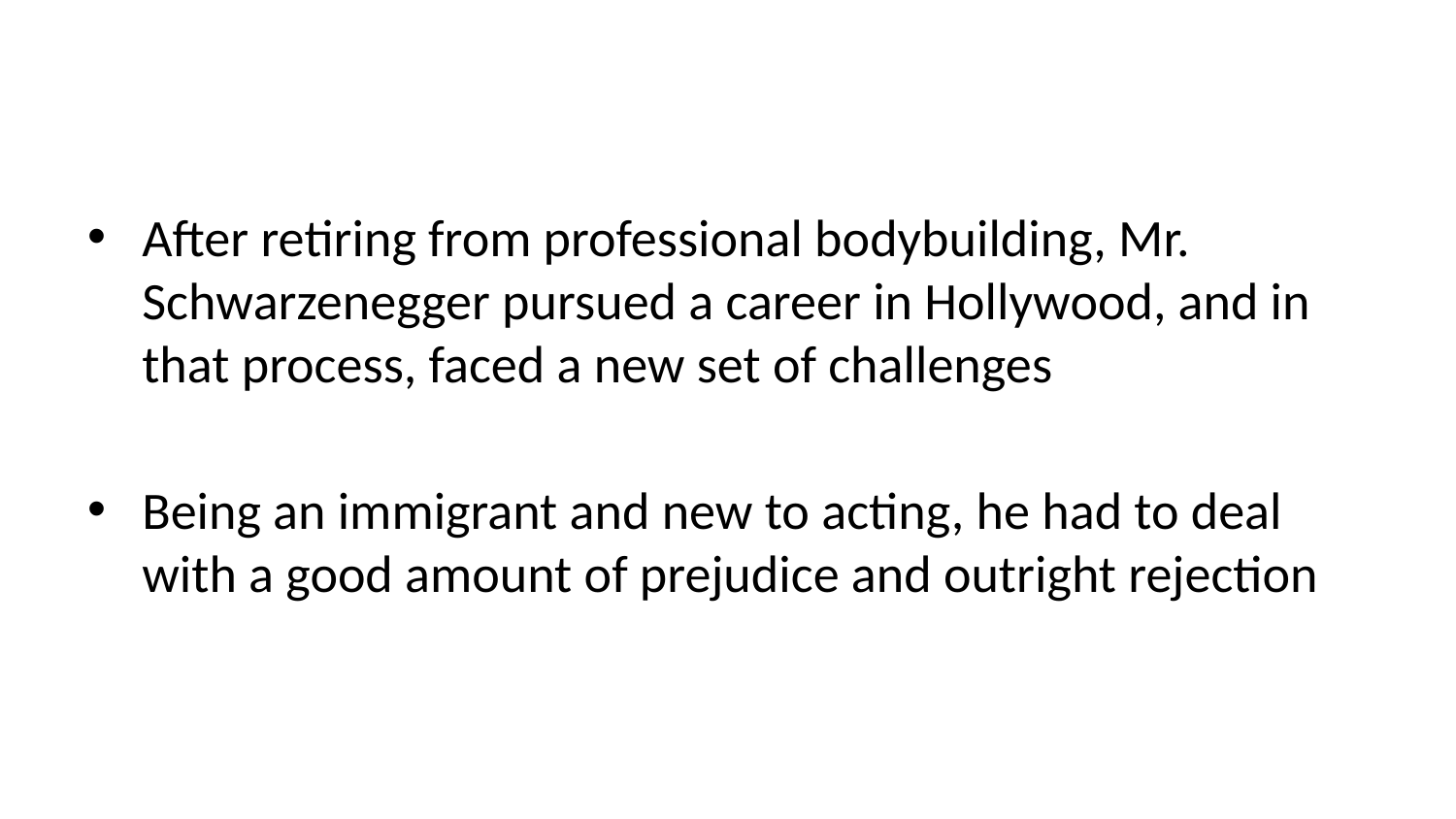

After retiring from professional bodybuilding, Mr. Schwarzenegger pursued a career in Hollywood, and in that process, faced a new set of challenges

Being an immigrant and new to acting, he had to deal with a good amount of prejudice and outright rejection